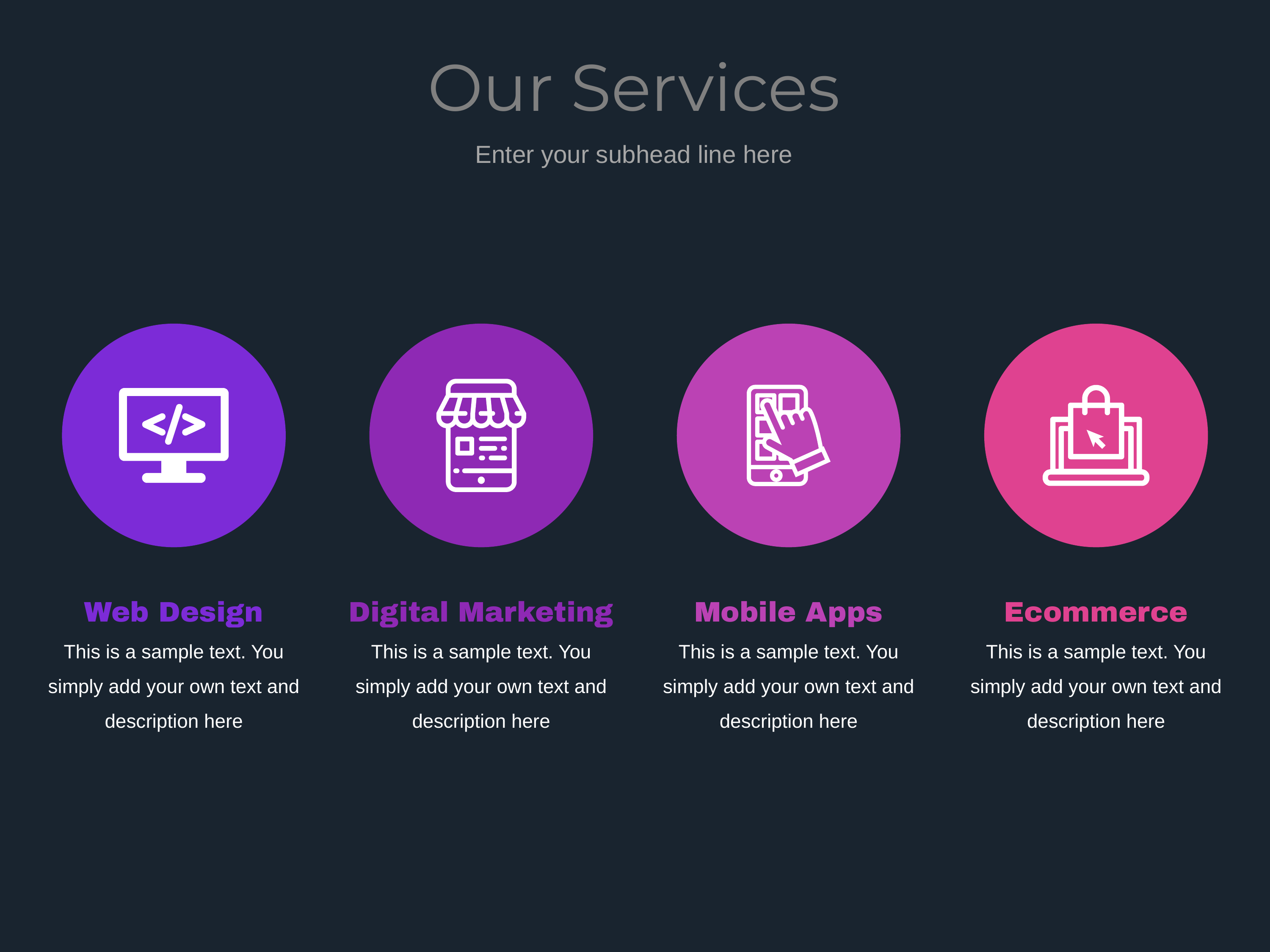

# Our Services
Enter your subhead line here

Web Design
This is a sample text. You simply add your own text and description here
Mobile Apps
This is a sample text. You simply add your own text and description here
Ecommerce
This is a sample text. You simply add your own text and description here
Digital Marketing
This is a sample text. You simply add your own text and description here